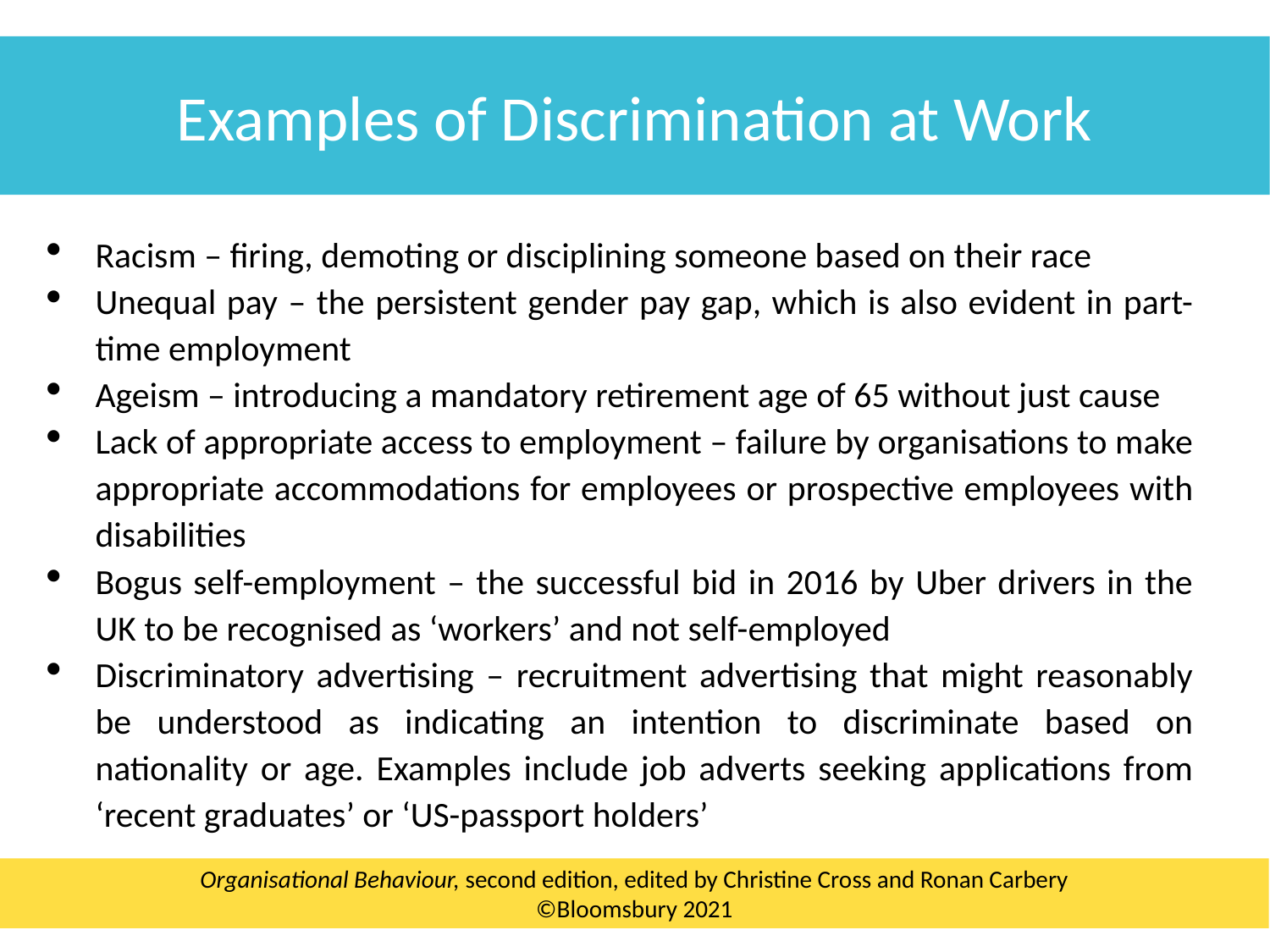

Examples of Discrimination at Work
Racism – firing, demoting or disciplining someone based on their race
Unequal pay – the persistent gender pay gap, which is also evident in part-time employment
Ageism – introducing a mandatory retirement age of 65 without just cause
Lack of appropriate access to employment – failure by organisations to make appropriate accommodations for employees or prospective employees with disabilities
Bogus self-employment – the successful bid in 2016 by Uber drivers in the UK to be recognised as ‘workers’ and not self-employed
Discriminatory advertising – recruitment advertising that might reasonably be understood as indicating an intention to discriminate based on nationality or age. Examples include job adverts seeking applications from ‘recent graduates’ or ‘US-passport holders’